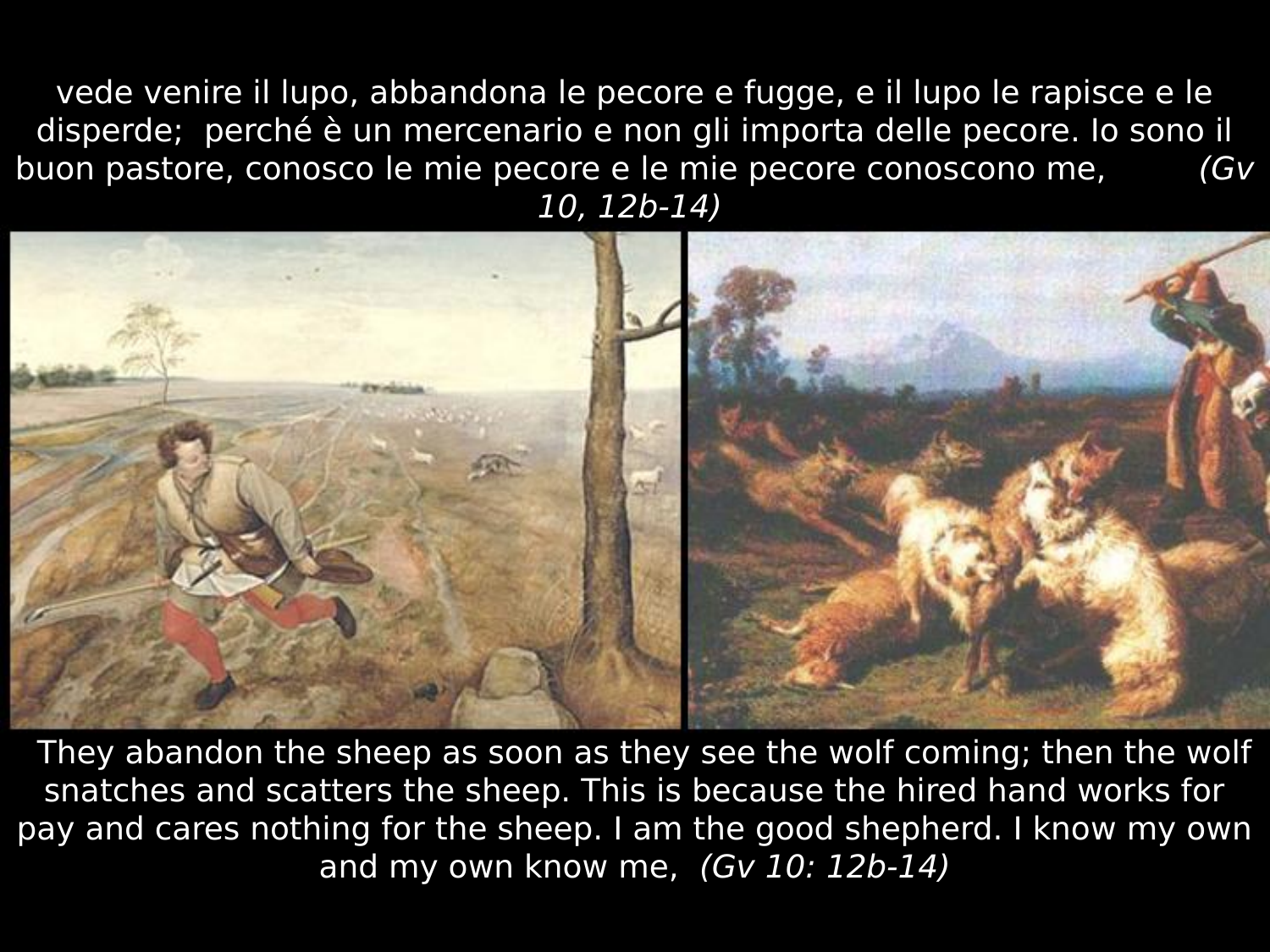

vede venire il lupo, abbandona le pecore e fugge, e il lupo le rapisce e le disperde;  perché è un mercenario e non gli importa delle pecore. Io sono il buon pastore, conosco le mie pecore e le mie pecore conoscono me,         (Gv 10, 12b-14)
  They abandon the sheep as soon as they see the wolf coming; then the wolf snatches and scatters the sheep. This is because the hired hand works for pay and cares nothing for the sheep. I am the good shepherd. I know my own and my own know me,  (Gv 10: 12b-14)